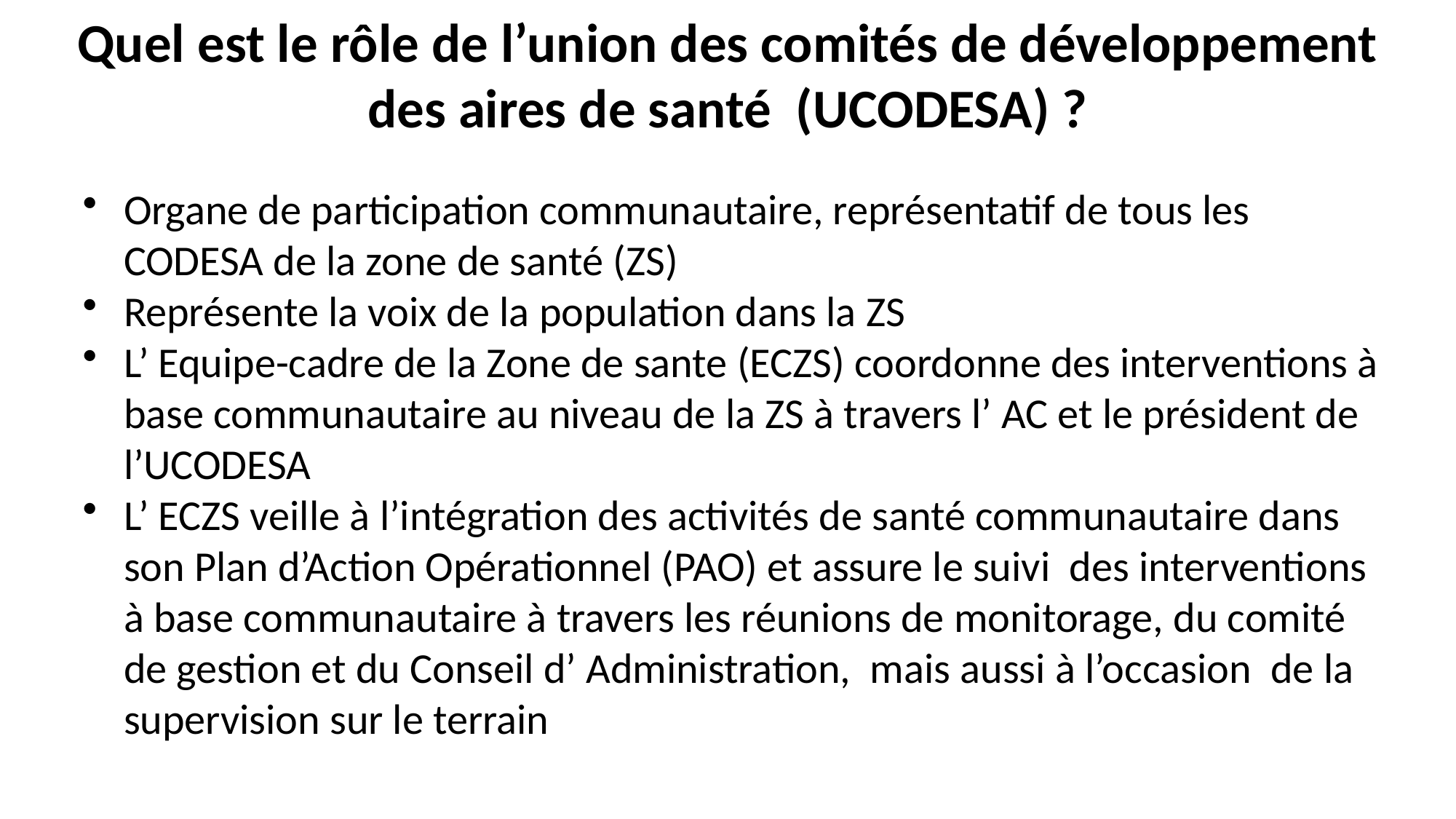

# Quel est le rôle de l’union des comités de développement des aires de santé  (UCODESA) ?
Organe de participation communautaire, représentatif de tous les CODESA de la zone de santé (ZS)
Représente la voix de la population dans la ZS
L’ Equipe-cadre de la Zone de sante (ECZS) coordonne des interventions à base communautaire au niveau de la ZS à travers l’ AC et le président de l’UCODESA
L’ ECZS veille à l’intégration des activités de santé communautaire dans son Plan d’Action Opérationnel (PAO) et assure le suivi  des interventions à base communautaire à travers les réunions de monitorage, du comité de gestion et du Conseil d’ Administration,  mais aussi à l’occasion  de la supervision sur le terrain